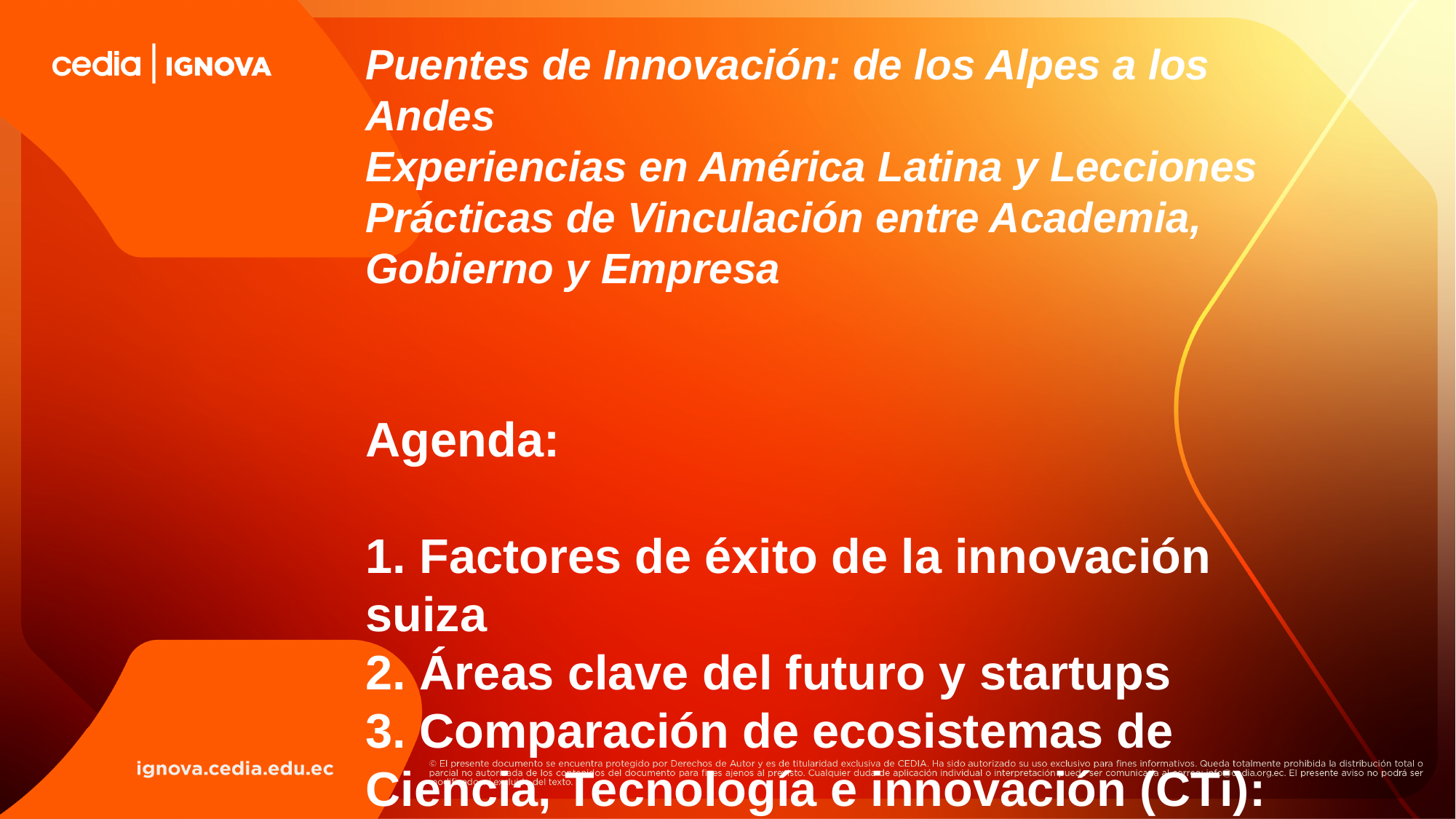

Puentes de Innovación: de los Alpes a los Andes
Experiencias en América Latina y Lecciones Prácticas de Vinculación entre Academia, Gobierno y Empresa

Agenda:

1. Factores de éxito de la innovación suiza
2. Áreas clave del futuro y startups
3. Comparación de ecosistemas de Ciencia, Tecnología e innovación (CTi): Suiza y Ecuador
4. Sugerencias concretas